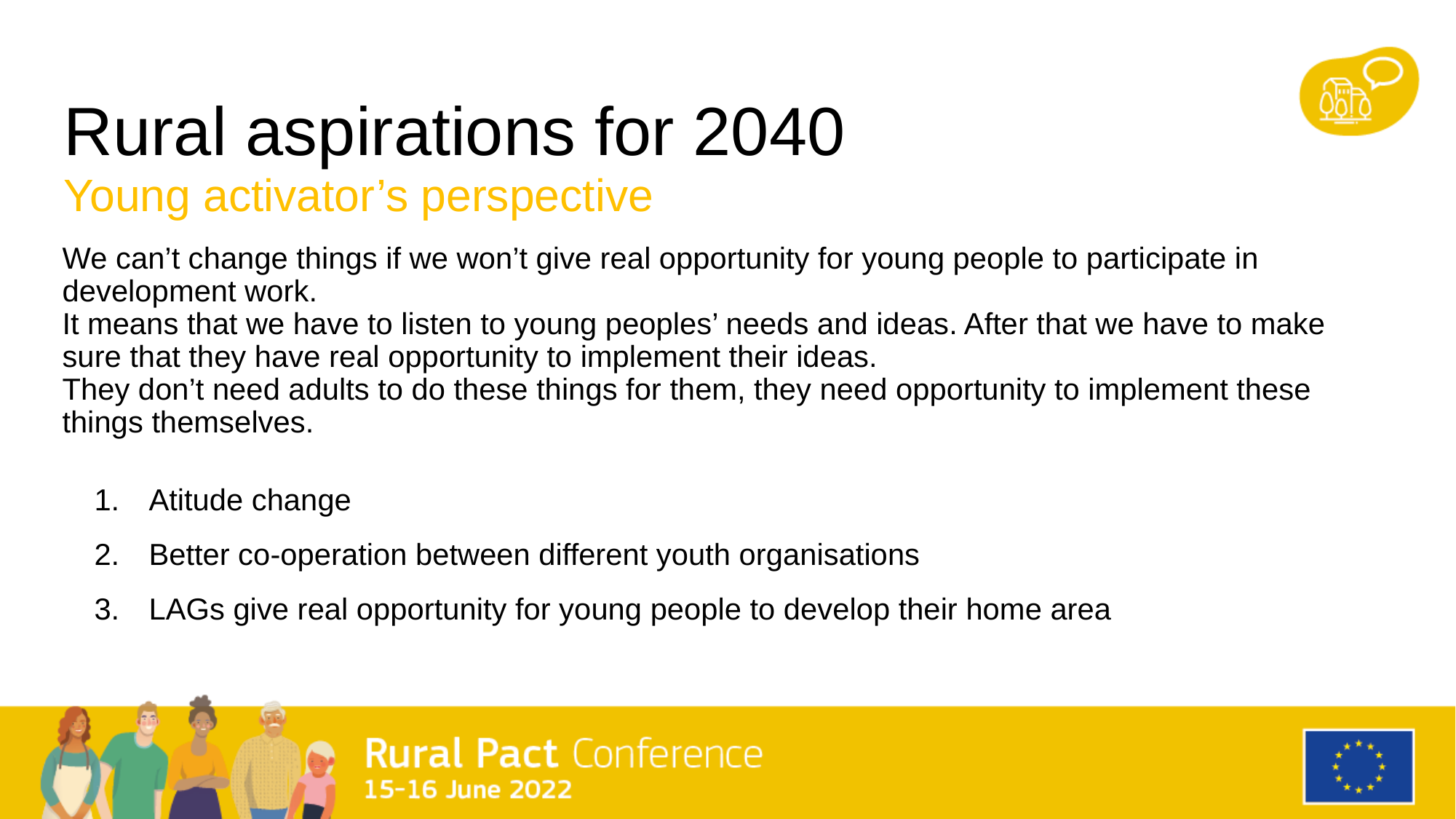

# Rural aspirations for 2040
Young activator’s perspective
We can’t change things if we won’t give real opportunity for young people to participate in development work.
It means that we have to listen to young peoples’ needs and ideas. After that we have to make sure that they have real opportunity to implement their ideas.
They don’t need adults to do these things for them, they need opportunity to implement these things themselves.
Atitude change
Better co-operation between different youth organisations
LAGs give real opportunity for young people to develop their home area